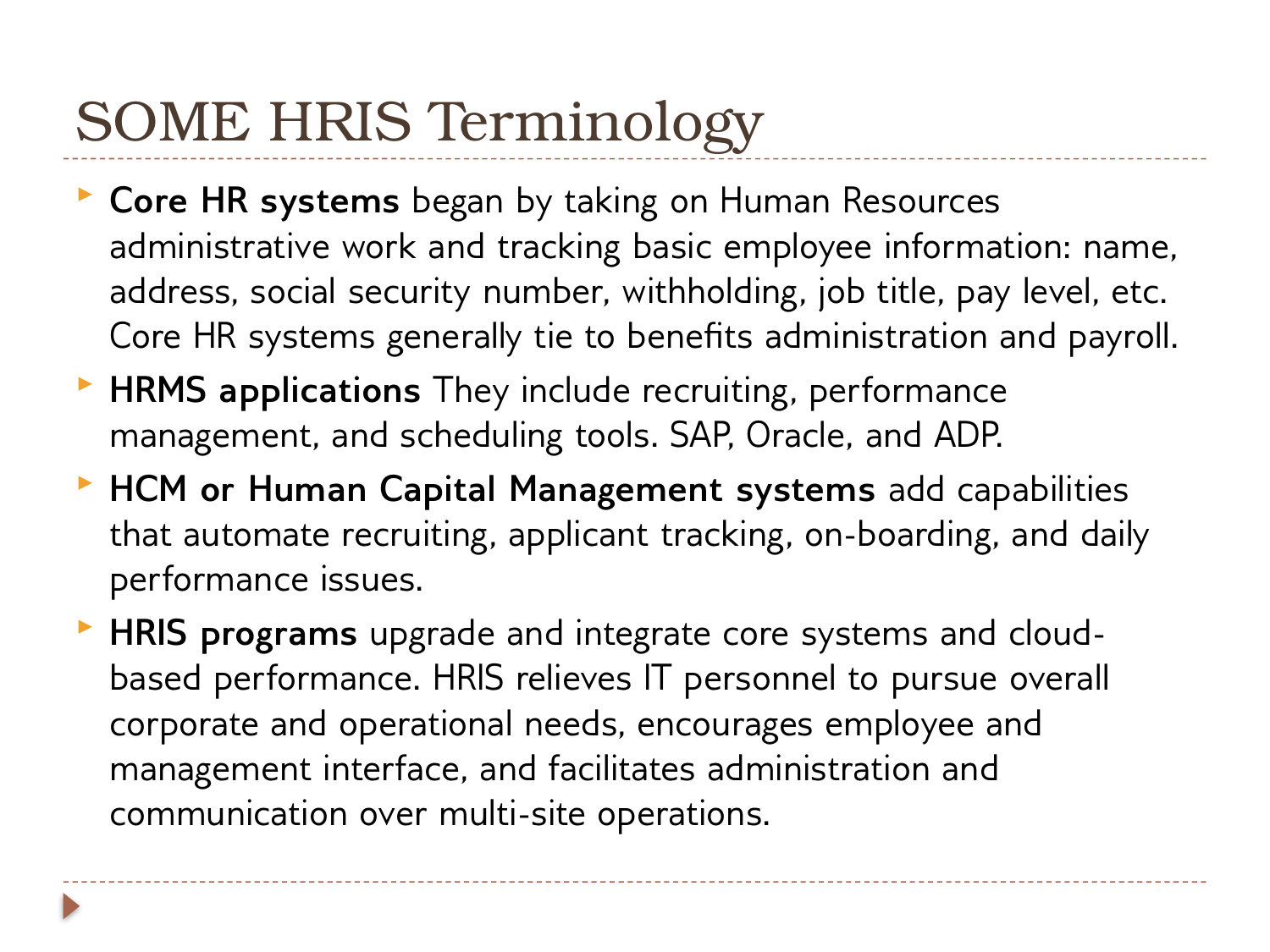

# SOME HRIS Terminology
Core HR systems began by taking on Human Resources administrative work and tracking basic employee information: name, address, social security number, withholding, job title, pay level, etc. Core HR systems generally tie to benefits administration and payroll.
HRMS applications They include recruiting, performance management, and scheduling tools. SAP, Oracle, and ADP.
HCM or Human Capital Management systems add capabilities that automate recruiting, applicant tracking, on-boarding, and daily performance issues.
HRIS programs upgrade and integrate core systems and cloud-based performance. HRIS relieves IT personnel to pursue overall corporate and operational needs, encourages employee and management interface, and facilitates administration and communication over multi-site operations.